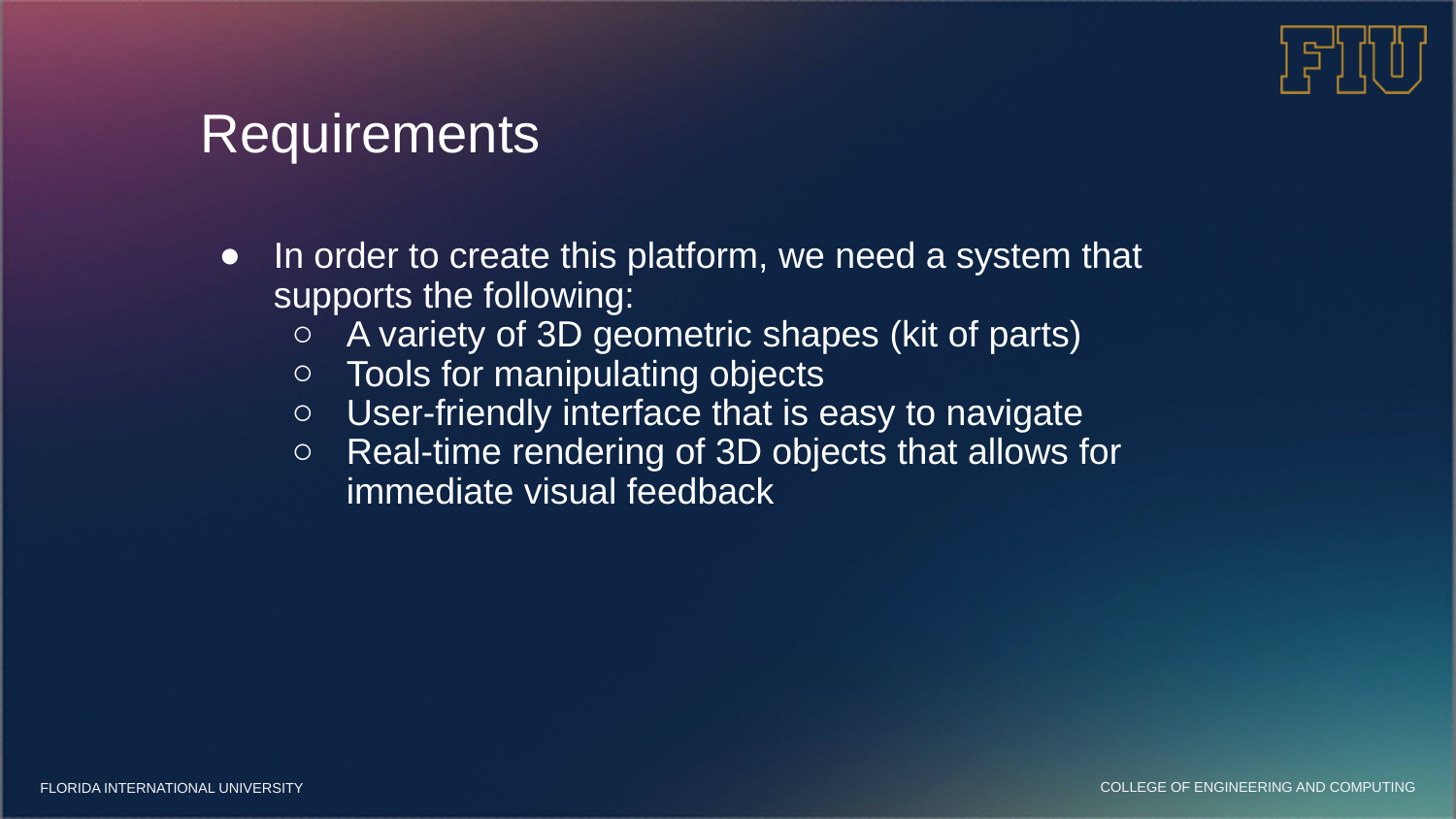

# Requirements
In order to create this platform, we need a system that supports the following:
A variety of 3D geometric shapes (kit of parts)
Tools for manipulating objects
User-friendly interface that is easy to navigate
Real-time rendering of 3D objects that allows for immediate visual feedback